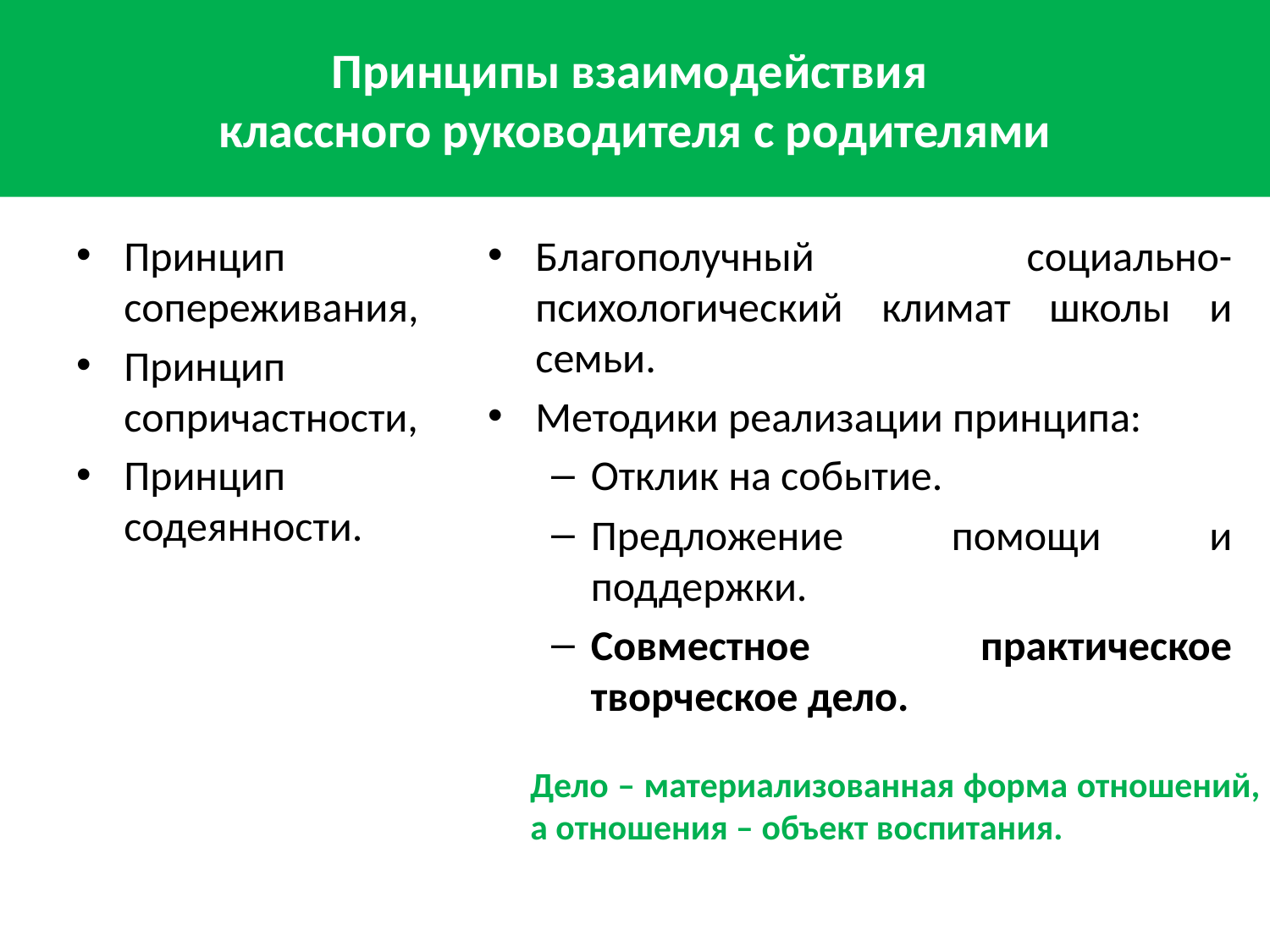

# Принципы взаимодействия классного руководителя с родителями
Принцип сопереживания,
Принцип сопричастности,
Принцип содеянности.

Благополучный социально-психологический климат школы и семьи.
Методики реализации принципа:
Отклик на событие.
Предложение помощи и поддержки.
Совместное практическое творческое дело.
Дело – материализованная форма отношений, а отношения – объект воспитания.